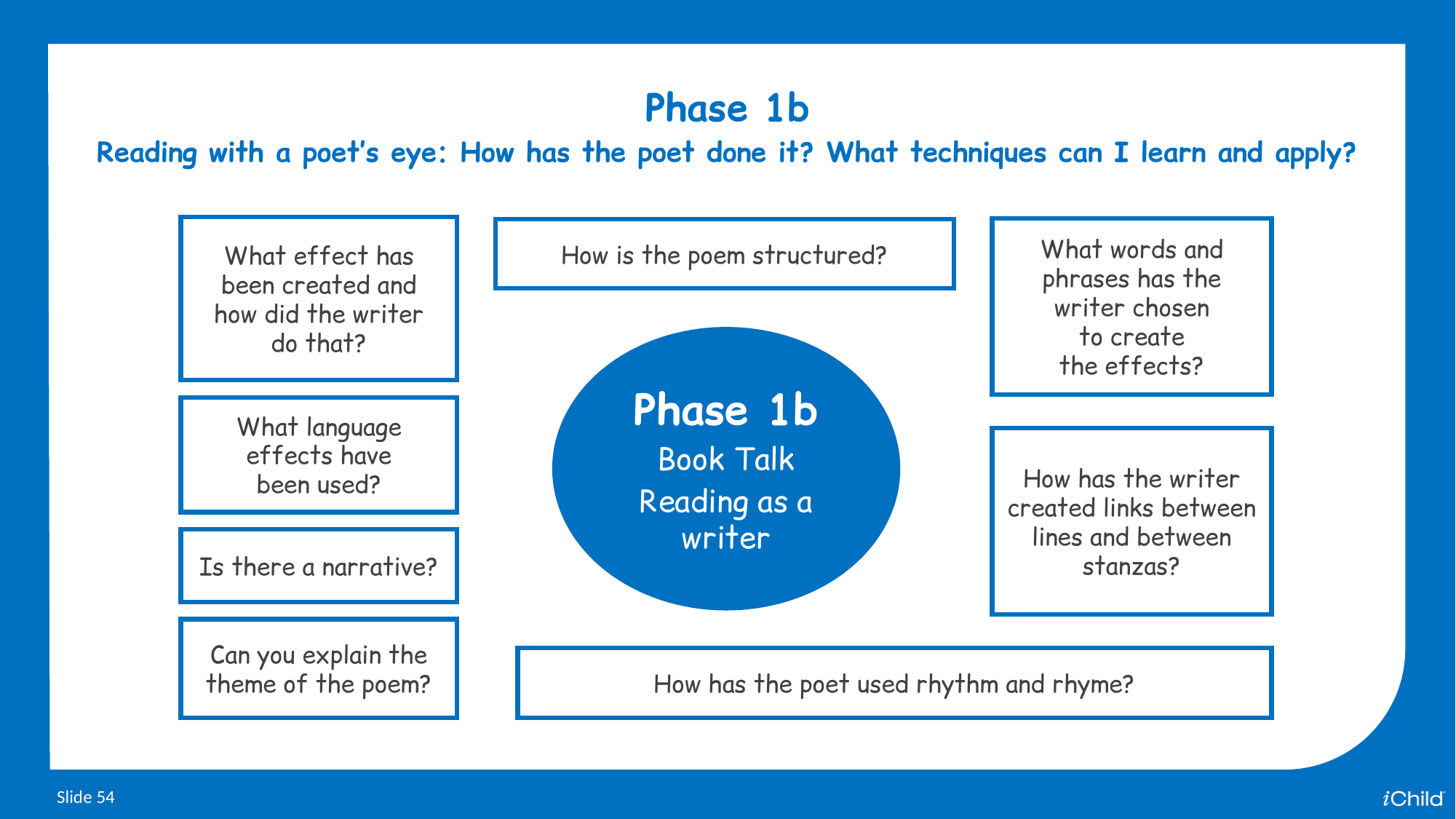

Phase 1b
Reading with a poet’s eye: How has the poet done it? What techniques can I learn and apply?
What effect has
been created and
how did the writer
do that?
What words and
phrases has the writer chosen
to create
the effects?
How is the poem structured?
Phase 1b
Book Talk
Reading as a
writer
What language effects have
been used?
How has the writer created links between lines and between stanzas?
Is there a narrative?
Can you explain the theme of the poem?
How has the poet used rhythm and rhyme?
Slide 54